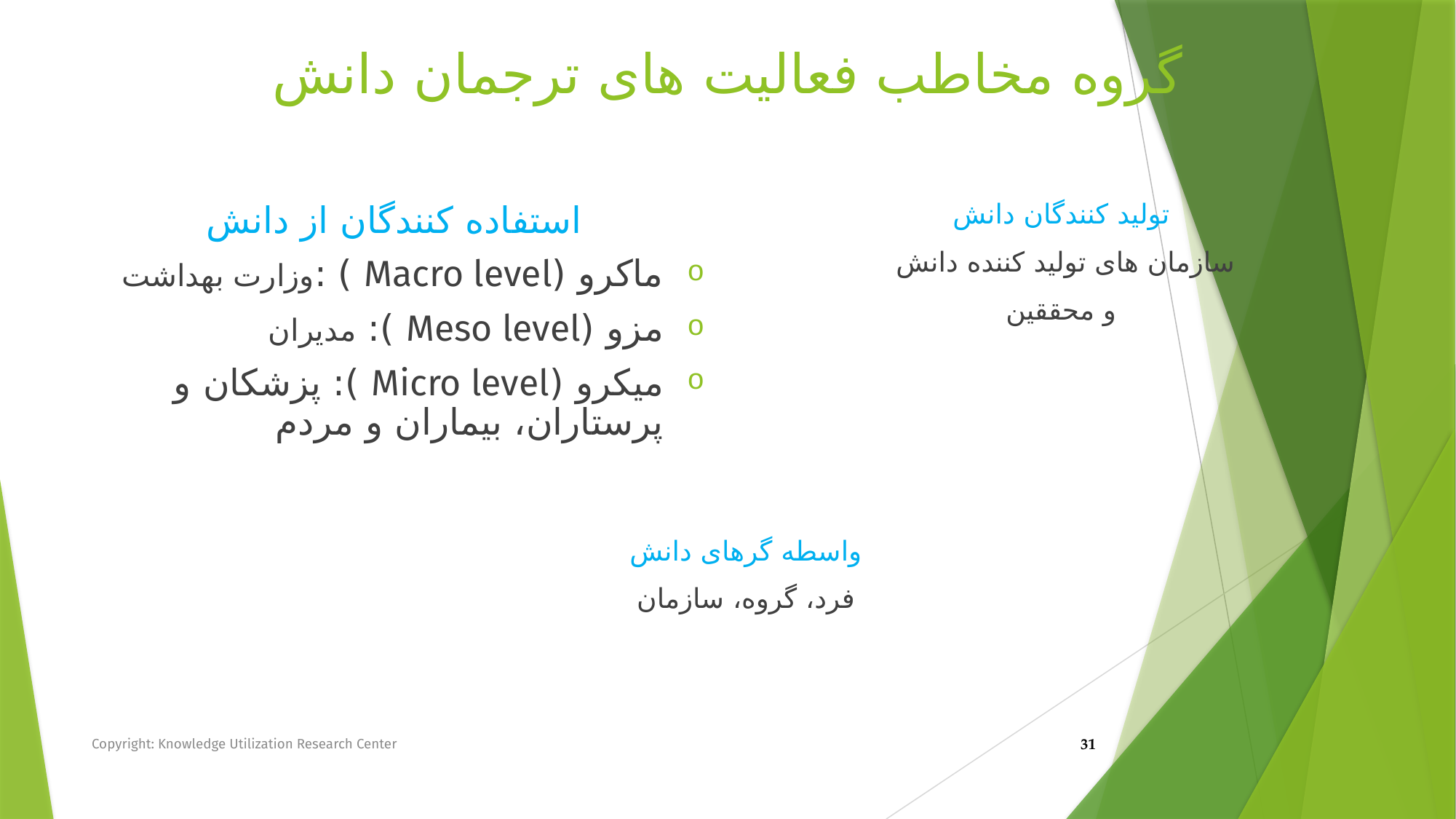

# گروه مخاطب فعالیت های ترجمان دانش
استفاده کنندگان از دانش
ماکرو (Macro level ) :وزارت بهداشت
مزو (Meso level ): مدیران
میکرو (Micro level ): پزشکان و پرستاران، بیماران و مردم
تولید کنندگان دانش
سازمان های تولید کننده دانش
و محققین

واسطه گرهای دانش
فرد، گروه، سازمان
Copyright: Knowledge Utilization Research Center
31